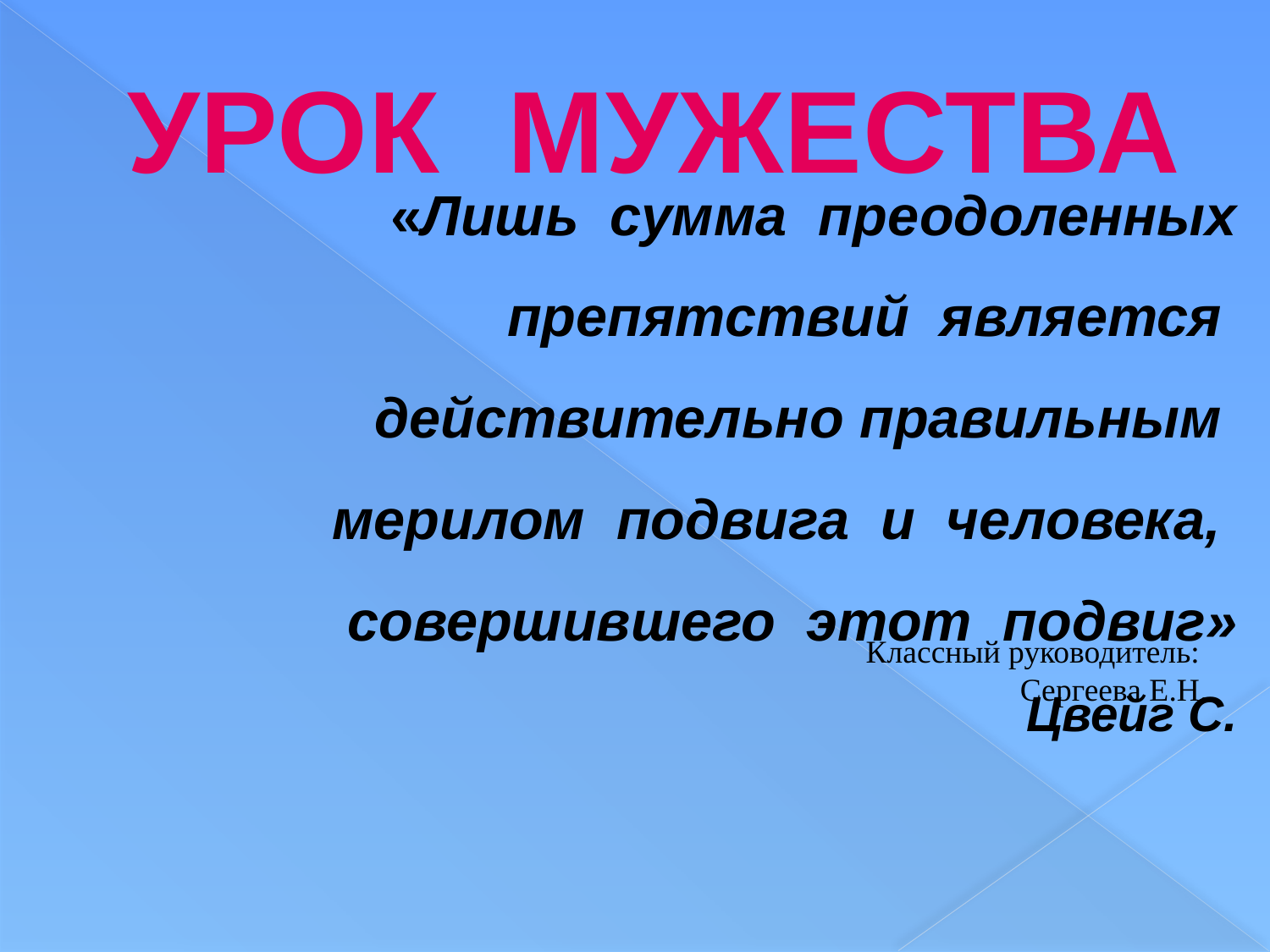

# УРОК  МУЖЕСТВА
«Лишь  сумма  преодоленных препятствий  является  действительно правильным  мерилом  подвига  и  человека,  совершившего  этот  подвиг»
Цвейг С.
Классный руководитель:
Сергеева Е.Н.